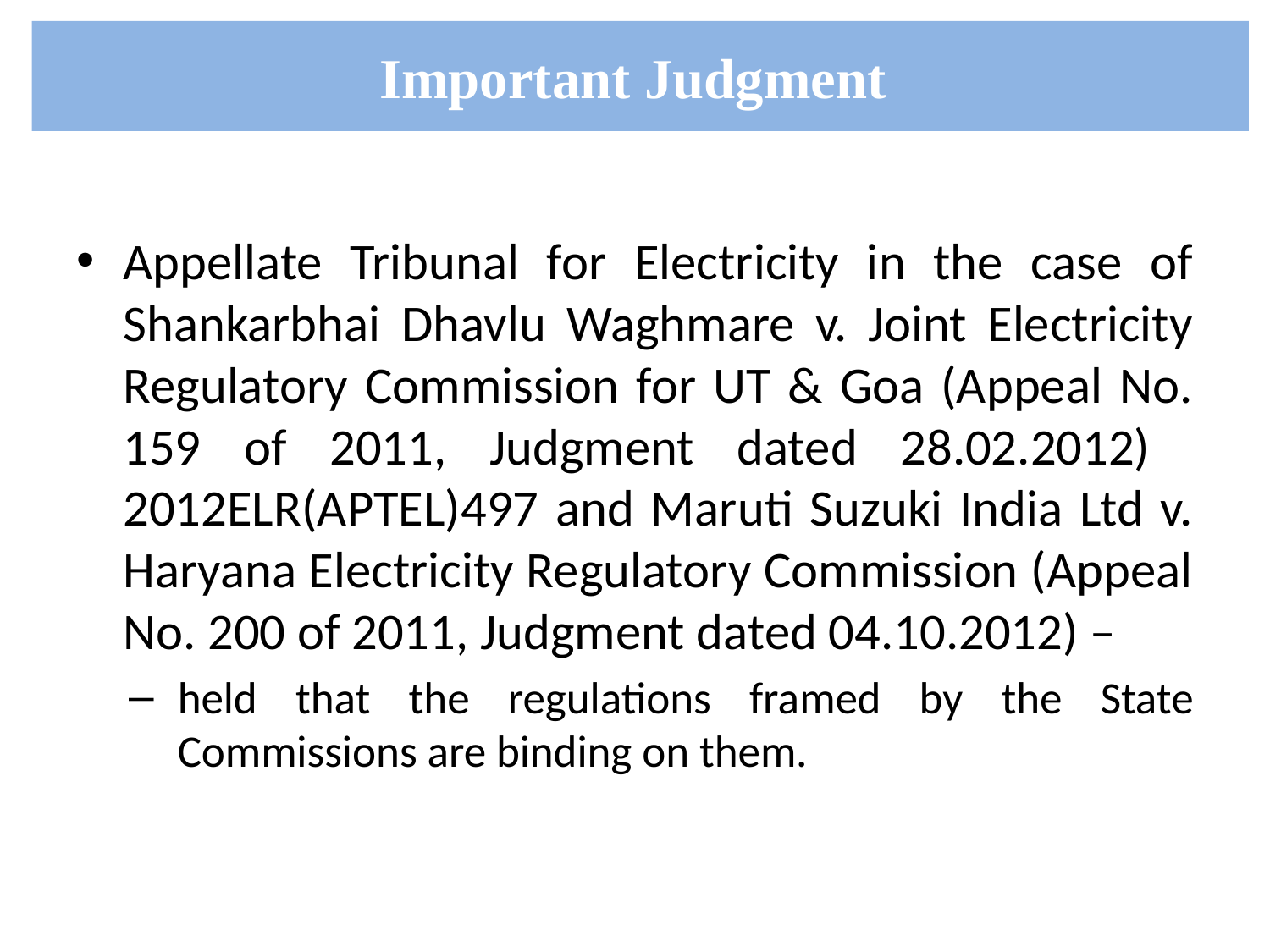

# Important Judgment
Appellate Tribunal for Electricity in the case of Shankarbhai Dhavlu Waghmare v. Joint Electricity Regulatory Commission for UT & Goa (Appeal No. 159 of 2011, Judgment dated 28.02.2012)  2012ELR(APTEL)497 and Maruti Suzuki India Ltd v. Haryana Electricity Regulatory Commission (Appeal No. 200 of 2011, Judgment dated 04.10.2012) –
held that the regulations framed by the State Commissions are binding on them.